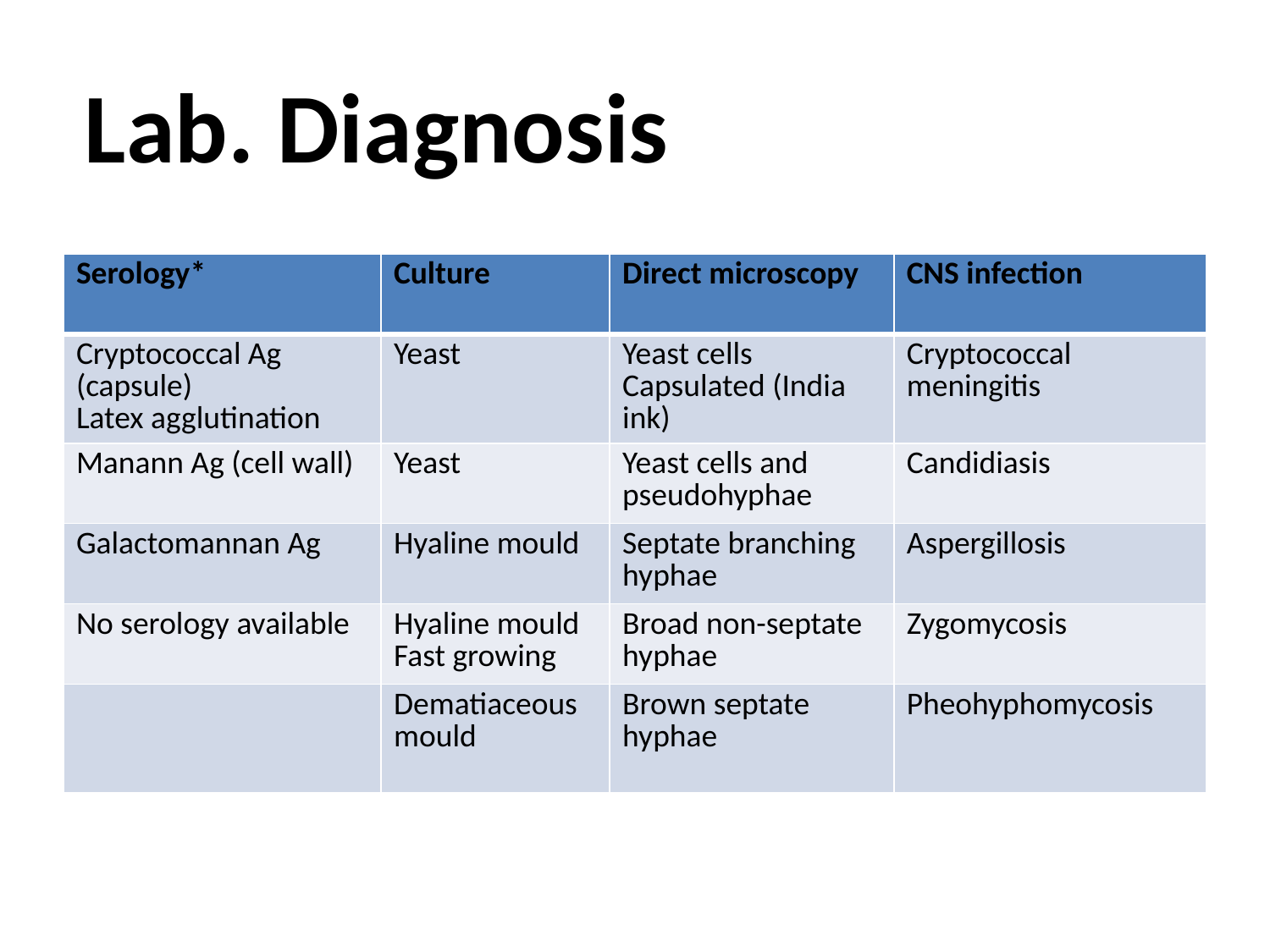

Lab. Diagnosis
| Serology\* | Culture | Direct microscopy | CNS infection |
| --- | --- | --- | --- |
| Cryptococcal Ag (capsule) Latex agglutination | Yeast | Yeast cells Capsulated (India ink) | Cryptococcal meningitis |
| Manann Ag (cell wall) | Yeast | Yeast cells and pseudohyphae | Candidiasis |
| Galactomannan Ag | Hyaline mould | Septate branching hyphae | Aspergillosis |
| No serology available | Hyaline mould Fast growing | Broad non-septate hyphae | Zygomycosis |
|  | Dematiaceous mould | Brown septate hyphae | Pheohyphomycosis |